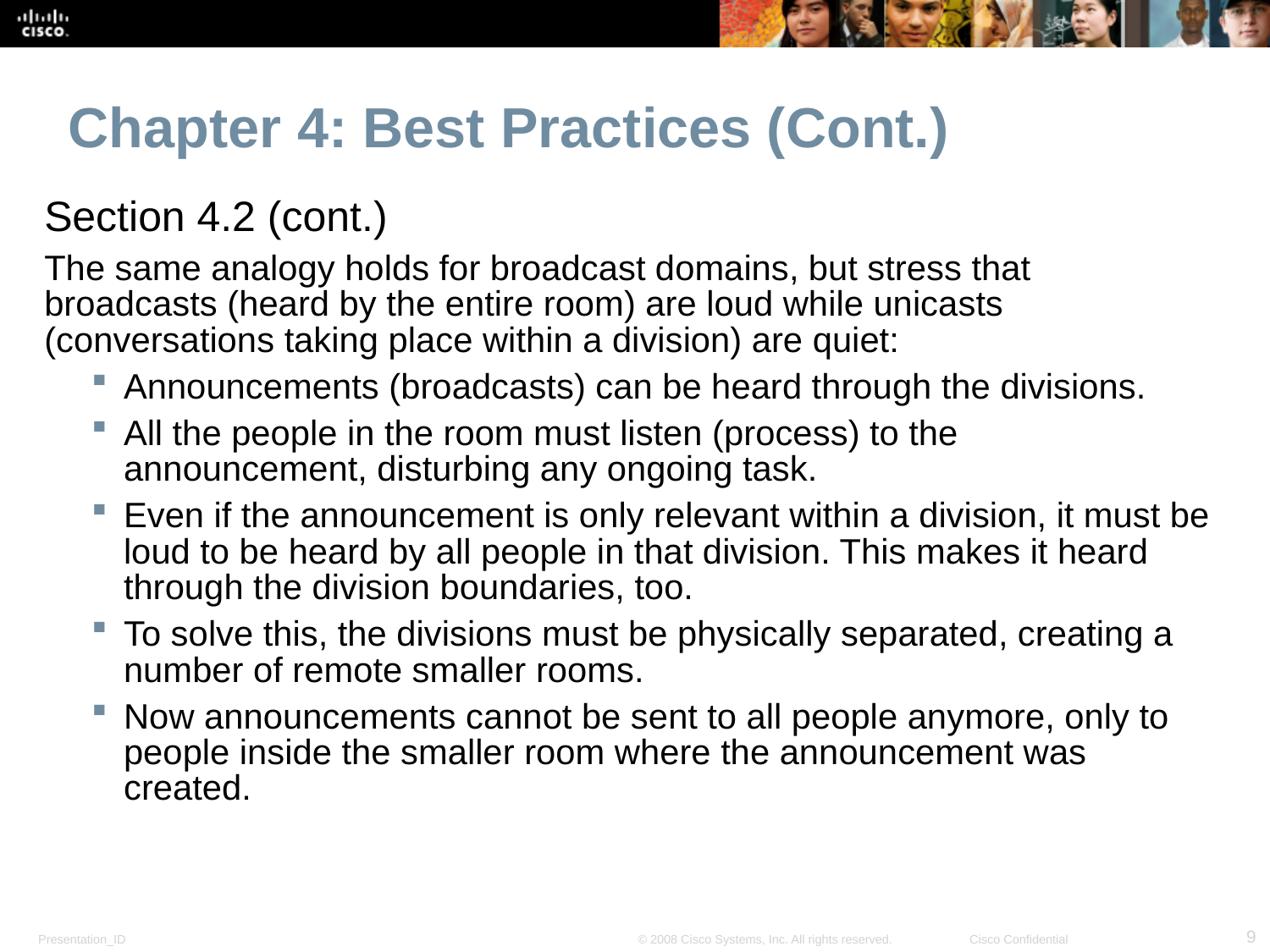

Chapter 4: Best Practices (Cont.)
Section 4.2 (cont.)
The same analogy holds for broadcast domains, but stress that broadcasts (heard by the entire room) are loud while unicasts (conversations taking place within a division) are quiet:
Announcements (broadcasts) can be heard through the divisions.
All the people in the room must listen (process) to the announcement, disturbing any ongoing task.
Even if the announcement is only relevant within a division, it must be loud to be heard by all people in that division. This makes it heard through the division boundaries, too.
To solve this, the divisions must be physically separated, creating a number of remote smaller rooms.
Now announcements cannot be sent to all people anymore, only to people inside the smaller room where the announcement was created.